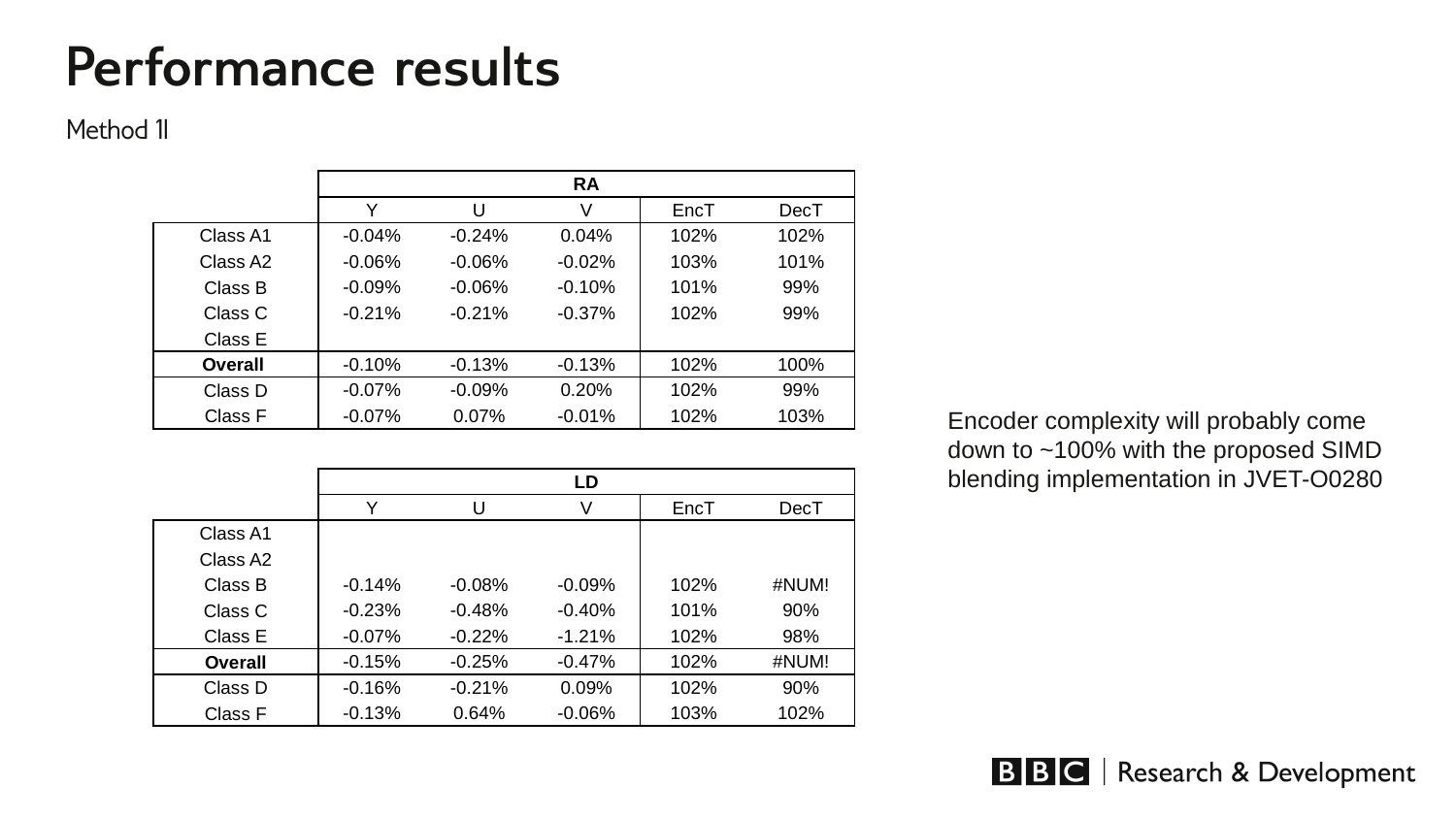

Performance results
Method 1I
|  |  |  | RA |  |  |
| --- | --- | --- | --- | --- | --- |
|  | Y | U | V | EncT | DecT |
| Class A1 | -0.04% | -0.24% | 0.04% | 102% | 102% |
| Class A2 | -0.06% | -0.06% | -0.02% | 103% | 101% |
| Class B | -0.09% | -0.06% | -0.10% | 101% | 99% |
| Class C | -0.21% | -0.21% | -0.37% | 102% | 99% |
| Class E |  |  |  |  |  |
| Overall | -0.10% | -0.13% | -0.13% | 102% | 100% |
| Class D | -0.07% | -0.09% | 0.20% | 102% | 99% |
| Class F | -0.07% | 0.07% | -0.01% | 102% | 103% |
Encoder complexity will probably come down to ~100% with the proposed SIMD blending implementation in JVET-O0280

|  |  |  | LD |  |  |
| --- | --- | --- | --- | --- | --- |
|  | Y | U | V | EncT | DecT |
| Class A1 |  |  |  |  |  |
| Class A2 |  |  |  |  |  |
| Class B | -0.14% | -0.08% | -0.09% | 102% | #NUM! |
| Class C | -0.23% | -0.48% | -0.40% | 101% | 90% |
| Class E | -0.07% | -0.22% | -1.21% | 102% | 98% |
| Overall | -0.15% | -0.25% | -0.47% | 102% | #NUM! |
| Class D | -0.16% | -0.21% | 0.09% | 102% | 90% |
| Class F | -0.13% | 0.64% | -0.06% | 103% | 102% |